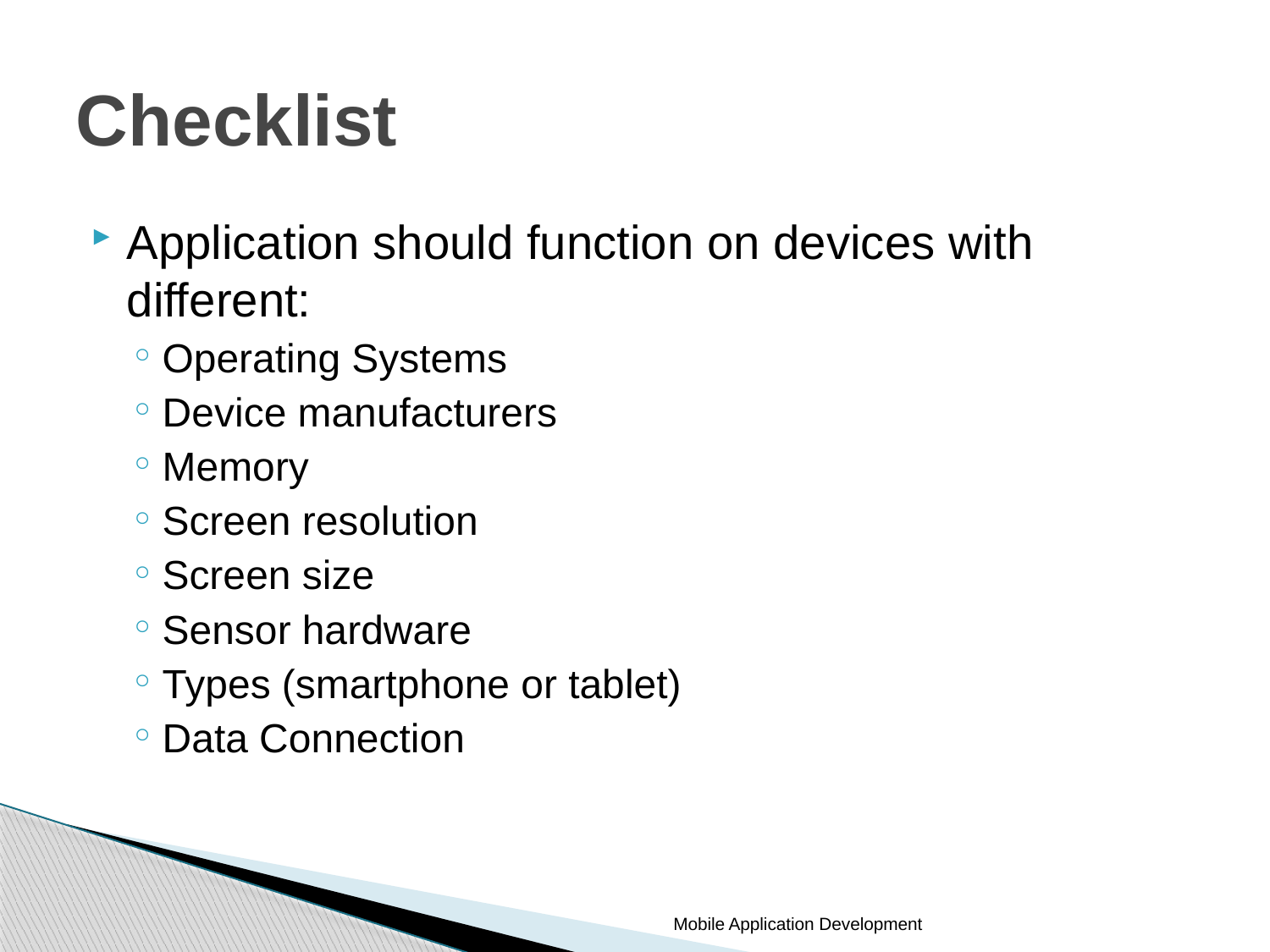

# Checklist
Application should function on devices with different:
Operating Systems
Device manufacturers
Memory
Screen resolution
Screen size
Sensor hardware
Types (smartphone or tablet)
Data Connection
Mobile Application Development